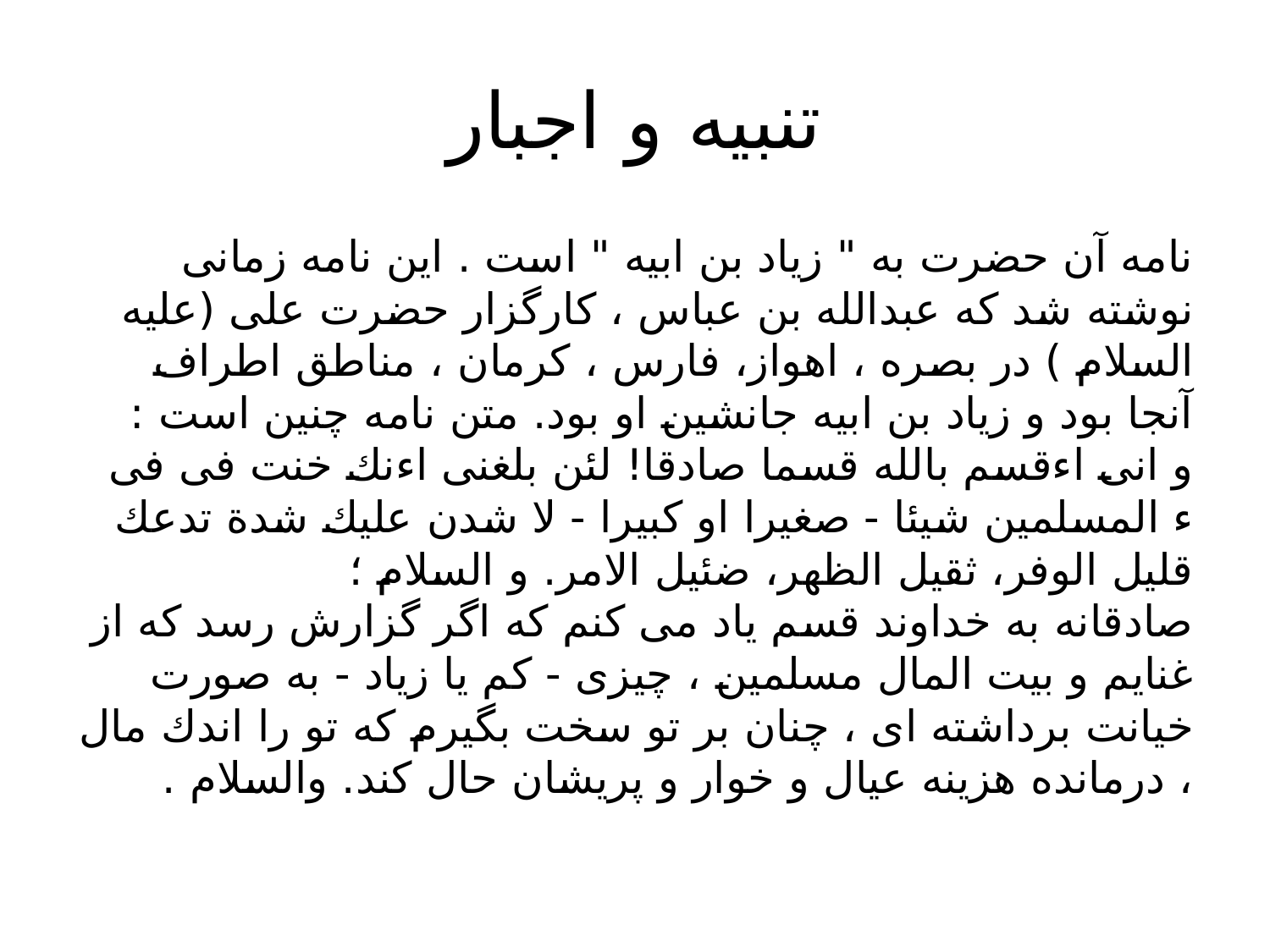

# تنبيه و اجبار
نامه آن حضرت به " زياد بن ابيه " است . اين نامه زمانى نوشته شد كه عبدالله بن عباس ، كارگزار حضرت على (عليه السلام ) در بصره ، اهواز، فارس ، كرمان ، مناطق اطراف آنجا بود و زياد بن ابيه جانشين او بود. متن نامه چنين است :
و انى اءقسم بالله قسما صادقا! لئن بلغنى اءنك خنت فى فى ء المسلمين شيئا - صغيرا او كبيرا - لا شدن عليك شدة تدعك قليل الوفر، ثقيل الظهر، ضئيل الامر. و السلام ؛
صادقانه به خداوند قسم ياد مى كنم كه اگر گزارش رسد كه از غنايم و بيت المال مسلمين ، چيزى - كم يا زياد - به صورت خيانت برداشته اى ، چنان بر تو سخت بگيرم كه تو را اندك مال ، درمانده هزينه عيال و خوار و پريشان حال كند. والسلام .